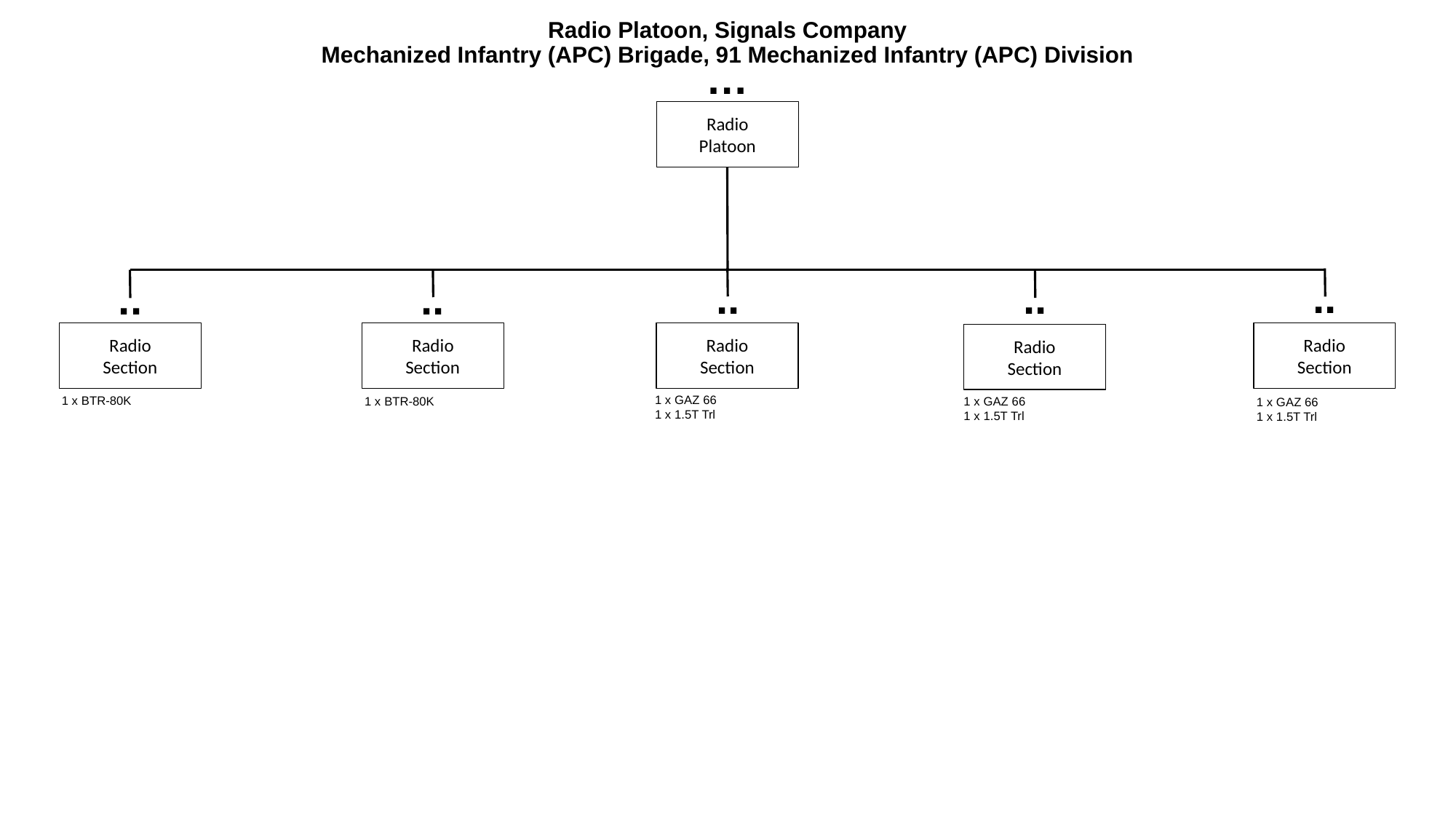

# Radio Platoon, Signals Company Mechanized Infantry (APC) Brigade, 91 Mechanized Infantry (APC) Division
…
Radio
Platoon
..
..
..
..
..
Radio
Section
Radio
Section
Radio
Section
Radio
Section
Radio
Section
1 x GAZ 66
1 x 1.5T Trl
1 x BTR-80K
1 x GAZ 66
1 x 1.5T Trl
1 x BTR-80K
1 x GAZ 66
1 x 1.5T Trl